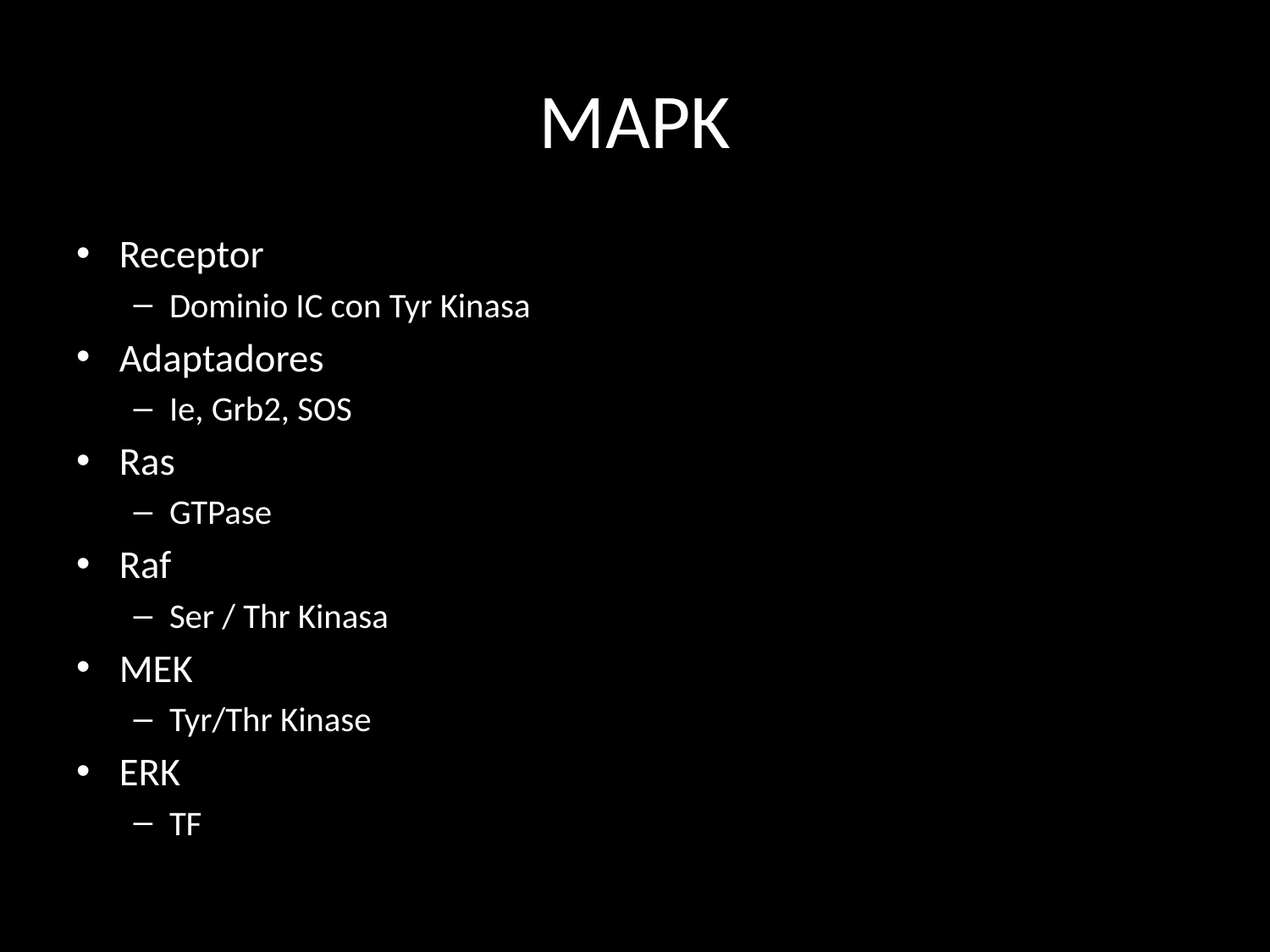

# MAPK
Receptor
Dominio IC con Tyr Kinasa
Adaptadores
Ie, Grb2, SOS
Ras
GTPase
Raf
Ser / Thr Kinasa
MEK
Tyr/Thr Kinase
ERK
TF